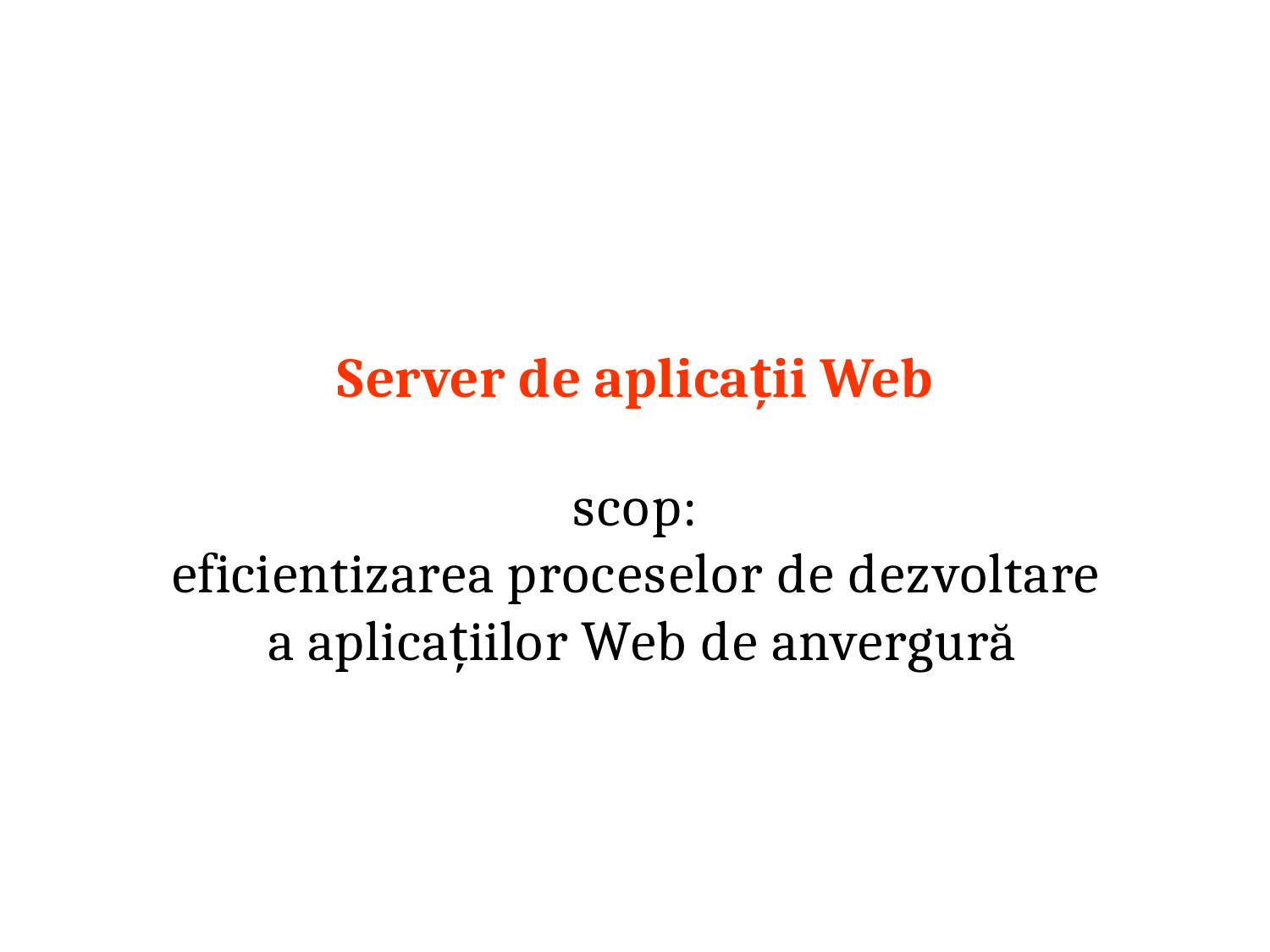

Server de aplicații Web

scop:
eficientizarea proceselor de dezvoltare  a aplicațiilor Web de anvergură